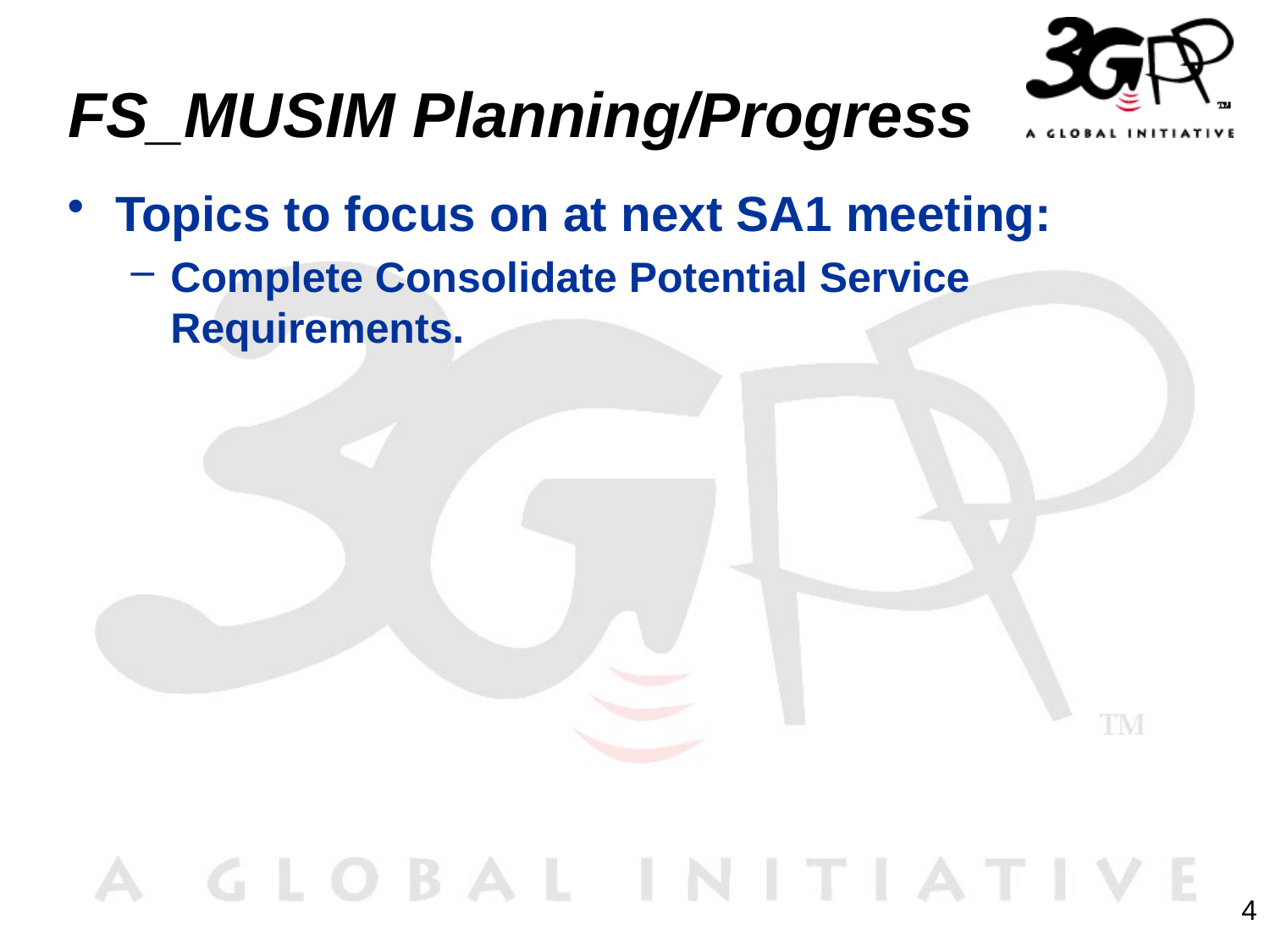

# FS_MUSIM Planning/Progress
Topics to focus on at next SA1 meeting:
Complete Consolidate Potential Service Requirements.
4